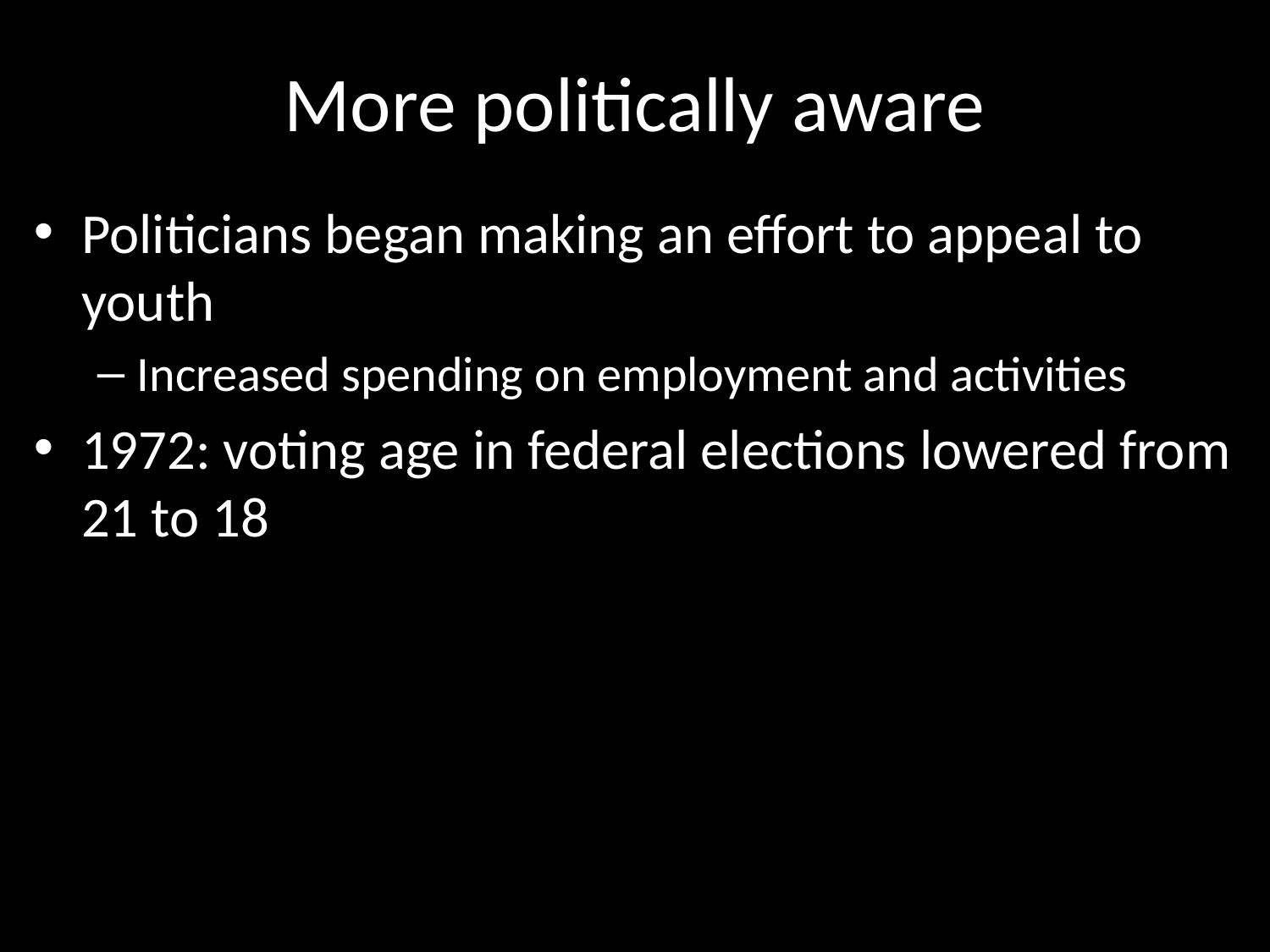

# More politically aware
Politicians began making an effort to appeal to youth
Increased spending on employment and activities
1972: voting age in federal elections lowered from 21 to 18